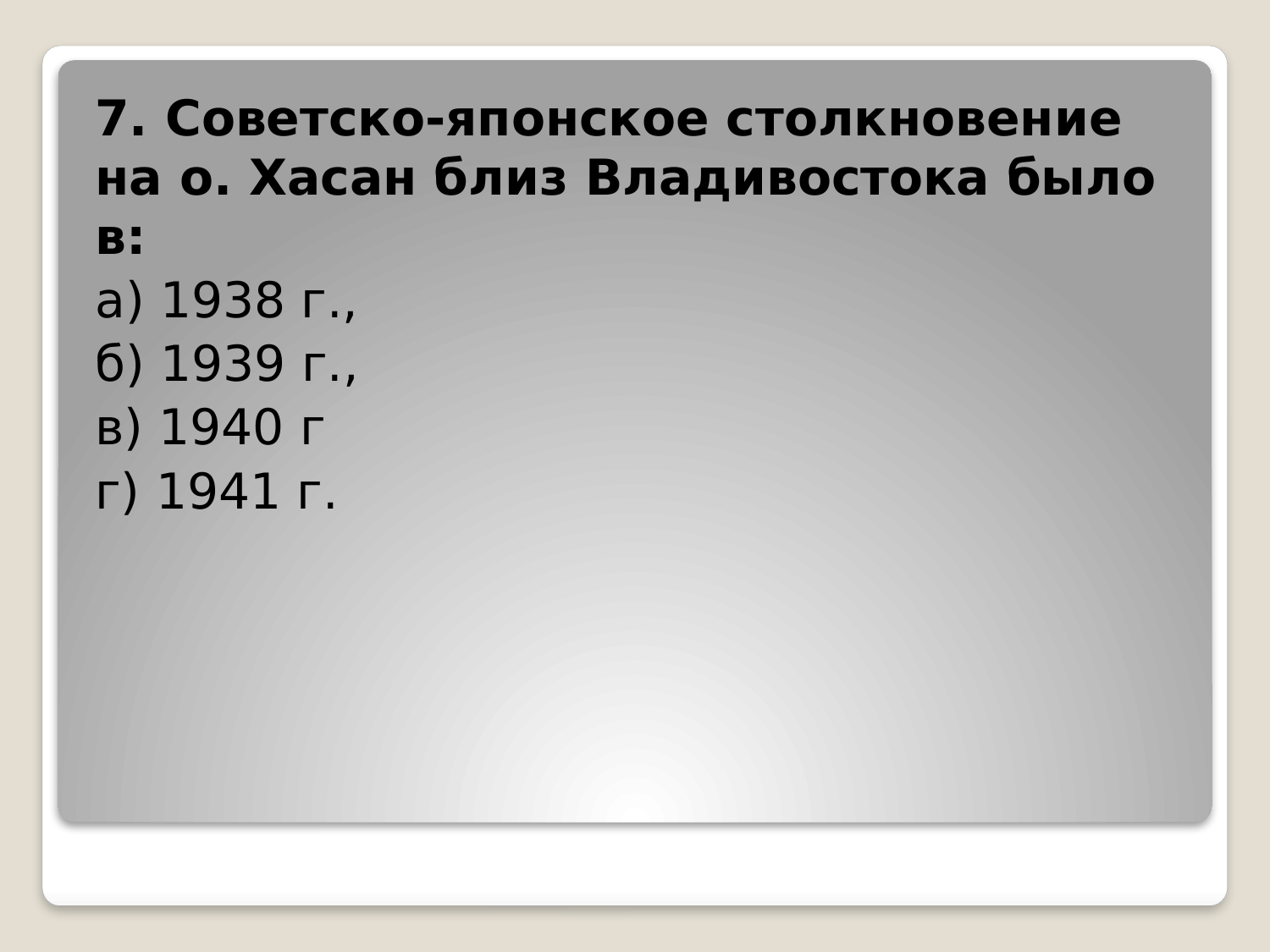

7. Советско-японское столкновение на о. Хасан близ Владивостока было в:
а) 1938 г.,
б) 1939 г.,
в) 1940 г
г) 1941 г.

#